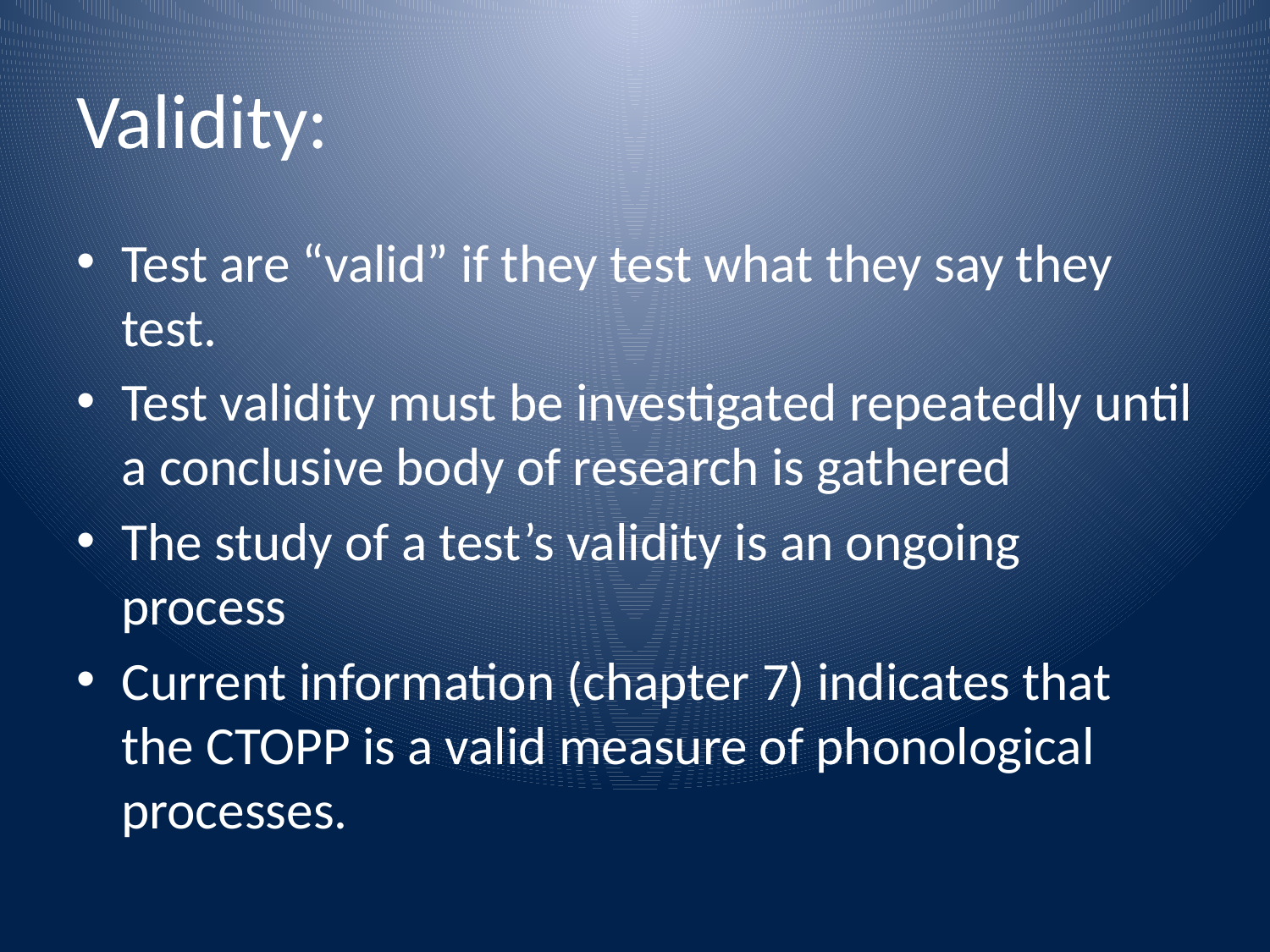

# Validity:
Test are “valid” if they test what they say they test.
Test validity must be investigated repeatedly until a conclusive body of research is gathered
The study of a test’s validity is an ongoing process
Current information (chapter 7) indicates that the CTOPP is a valid measure of phonological processes.